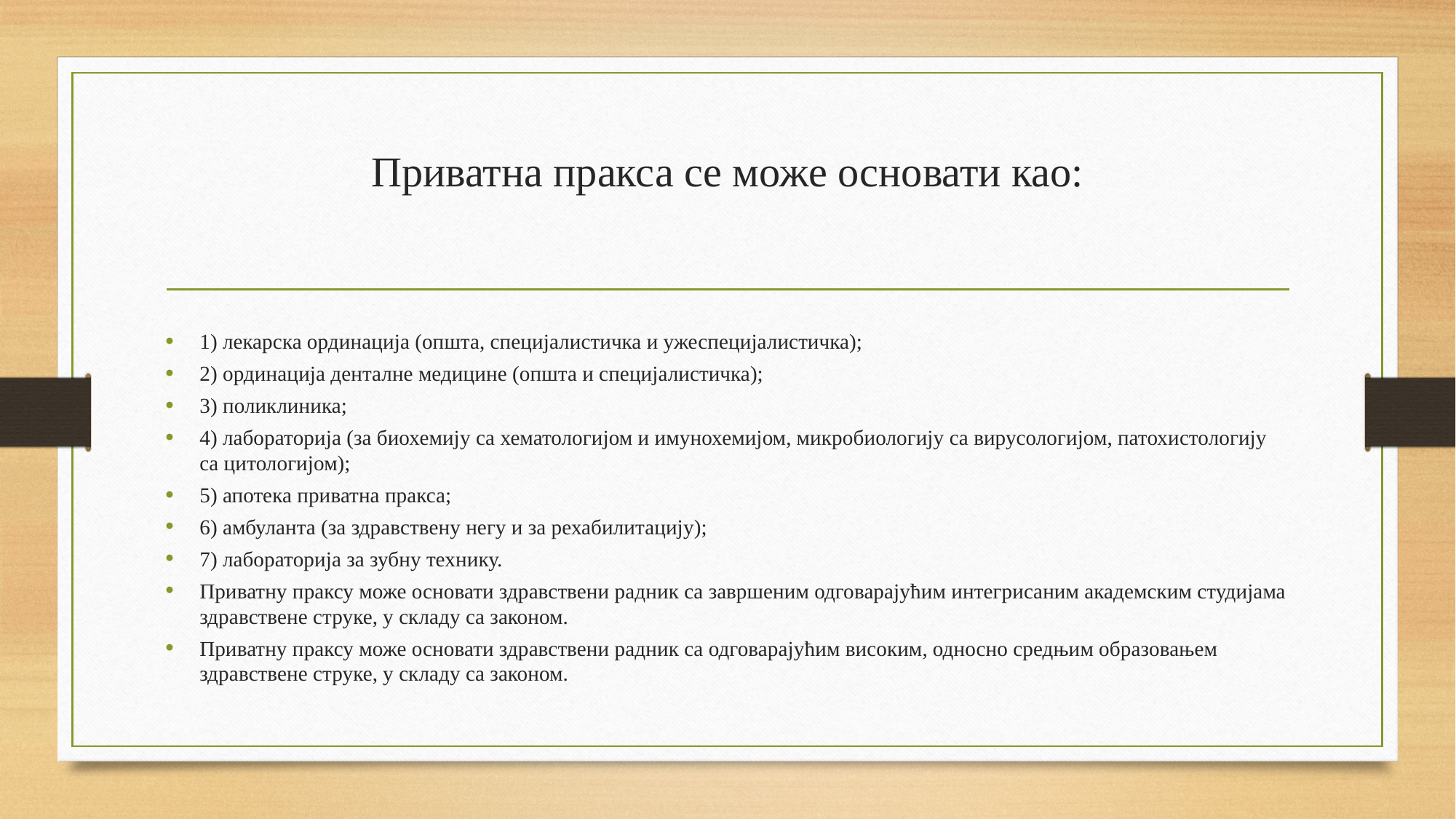

# Приватна пракса се може основати као:

1) лекарска ординација (општа, специјалистичка и ужеспецијалистичка);
2) ординација денталне медицине (општа и специјалистичка);
3) поликлиника;
4) лабораторија (за биохемију са хематологијом и имунохемијом, микробиологију са вирусологијом, патохистологију са цитологијом);
5) апотека приватна пракса;
6) амбуланта (за здравствену негу и за рехабилитацију);
7) лабораторија за зубну технику.
Приватну праксу може основати здравствени радник са завршеним одговарајућим интегрисаним академским студијама здравствене струке, у складу са законом.
Приватну праксу може основати здравствени радник са одговарајућим високим, односно средњим образовањем здравствене струке, у складу са законом.